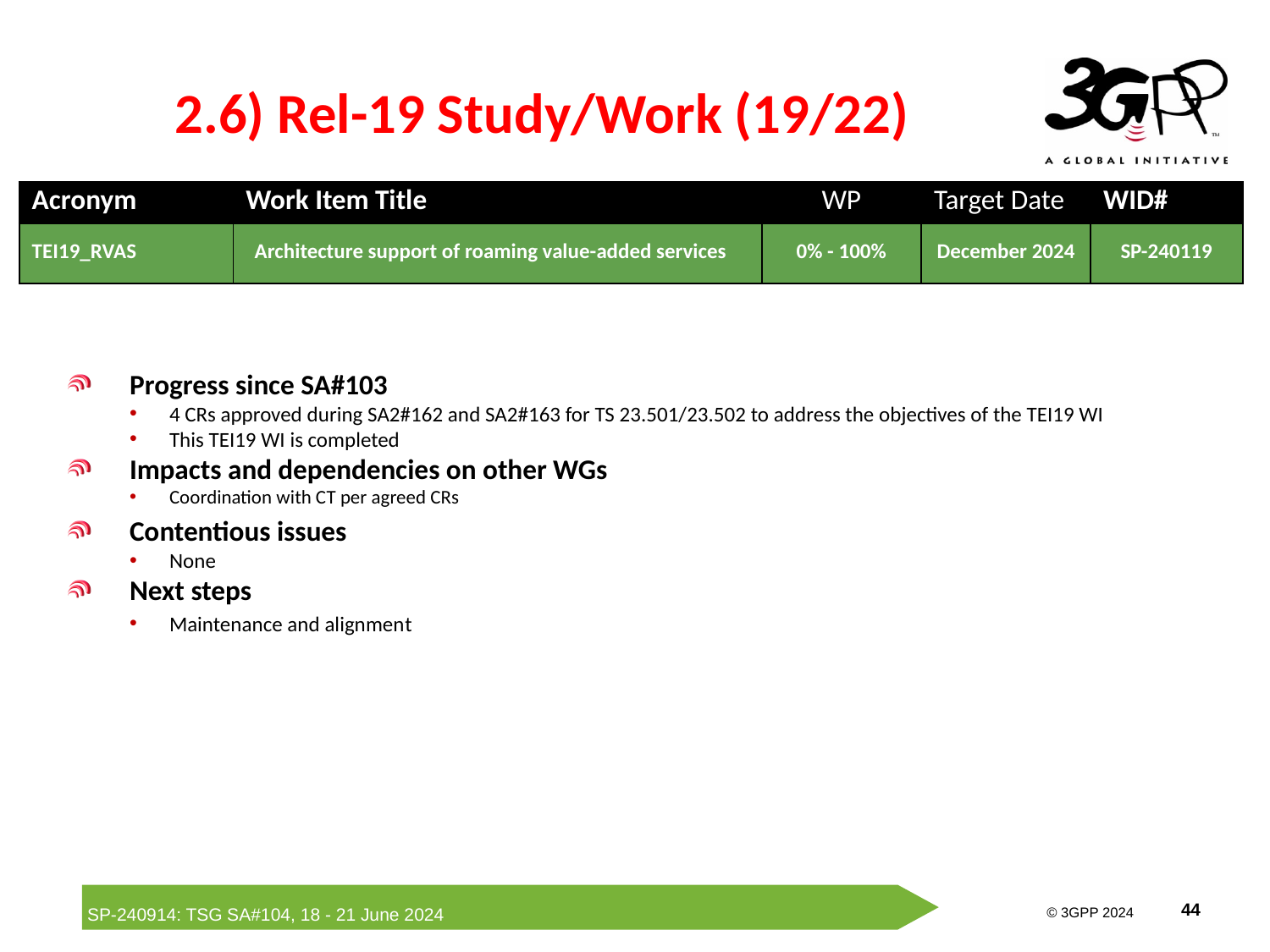

# 2.6) Rel-19 Study/Work (19/22)
| Acronym | Work Item Title | WP | Target Date | WID# |
| --- | --- | --- | --- | --- |
| TEI19\_RVAS | Architecture support of roaming value-added services | 0% - 100% | December 2024 | SP-240119 |
Progress since SA#103
4 CRs approved during SA2#162 and SA2#163 for TS 23.501/23.502 to address the objectives of the TEI19 WI
This TEI19 WI is completed
Impacts and dependencies on other WGs
Coordination with CT per agreed CRs
Contentious issues
None
Next steps
Maintenance and alignment